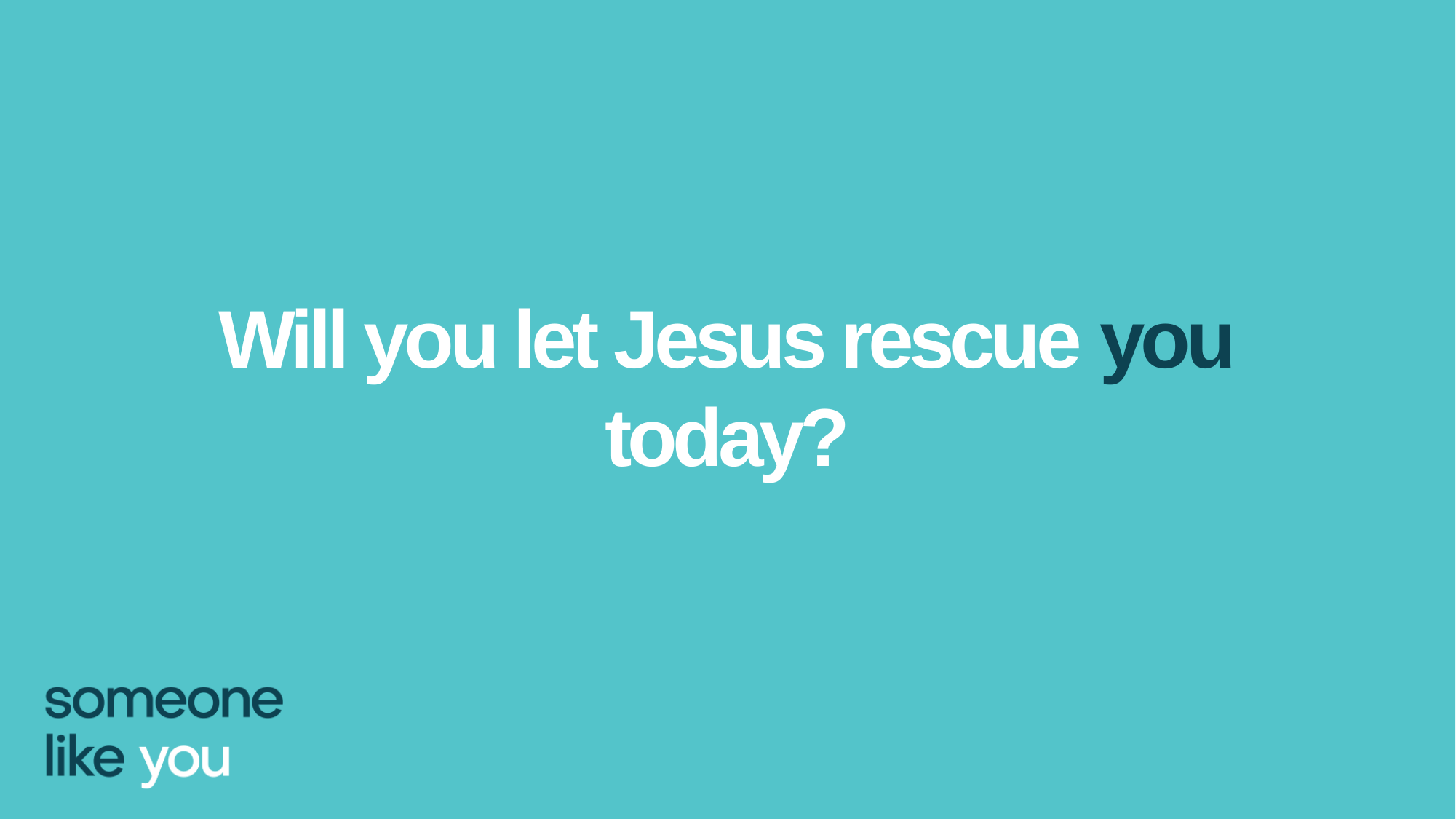

Will you let Jesus rescue you today?